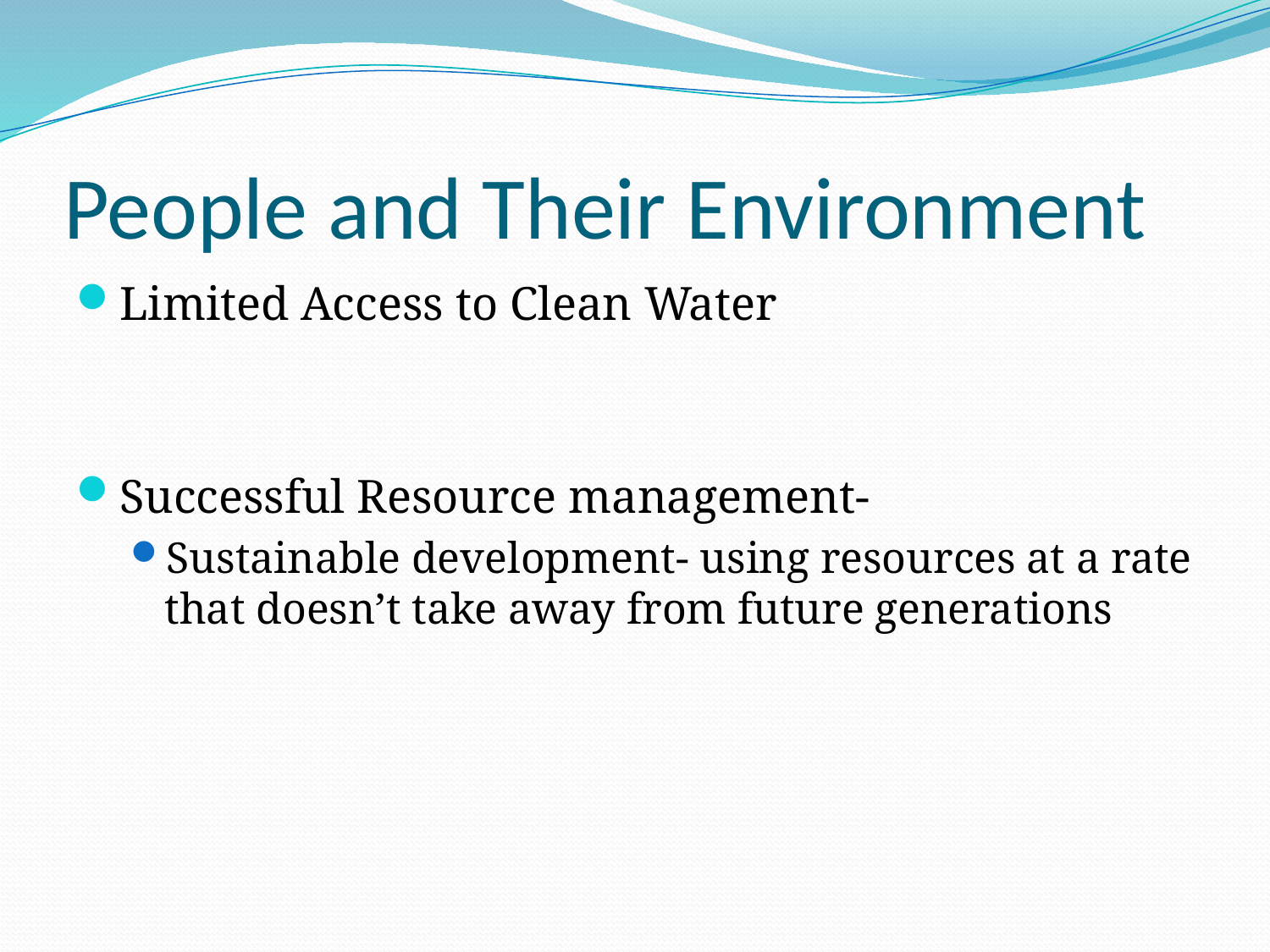

# People and Their Environment
Limited Access to Clean Water

Successful Resource management-
Sustainable development- using resources at a rate that doesn’t take away from future generations